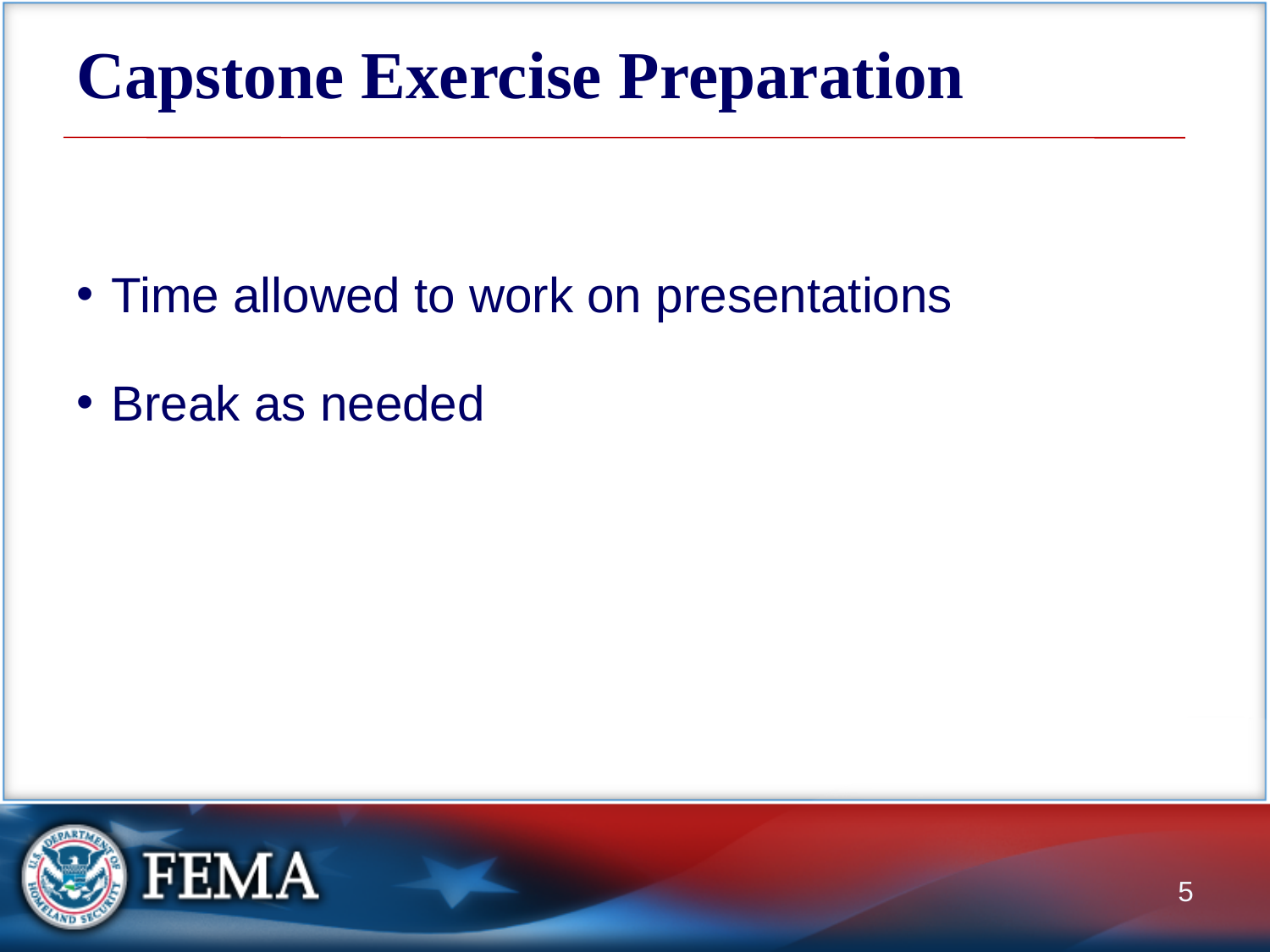

# Capstone Exercise Preparation

Time allowed to work on presentations
Break as needed
5